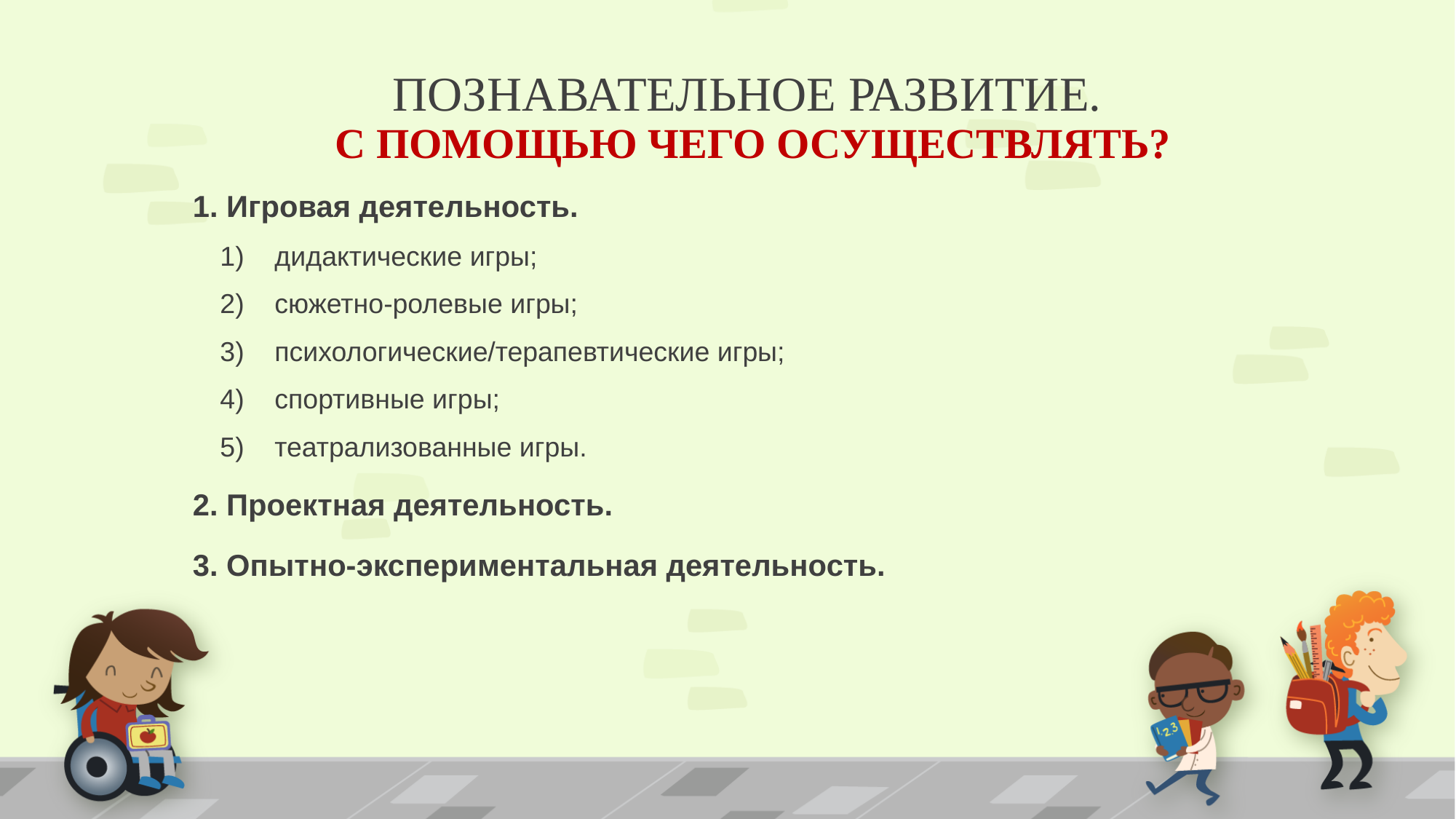

# ПОЗНАВАТЕЛЬНОЕ РАЗВИТИЕ. С ПОМОЩЬЮ ЧЕГО ОСУЩЕСТВЛЯТЬ?
1. Игровая деятельность.
дидактические игры;
сюжетно-ролевые игры;
психологические/терапевтические игры;
спортивные игры;
театрализованные игры.
2. Проектная деятельность.
3. Опытно-экспериментальная деятельность.